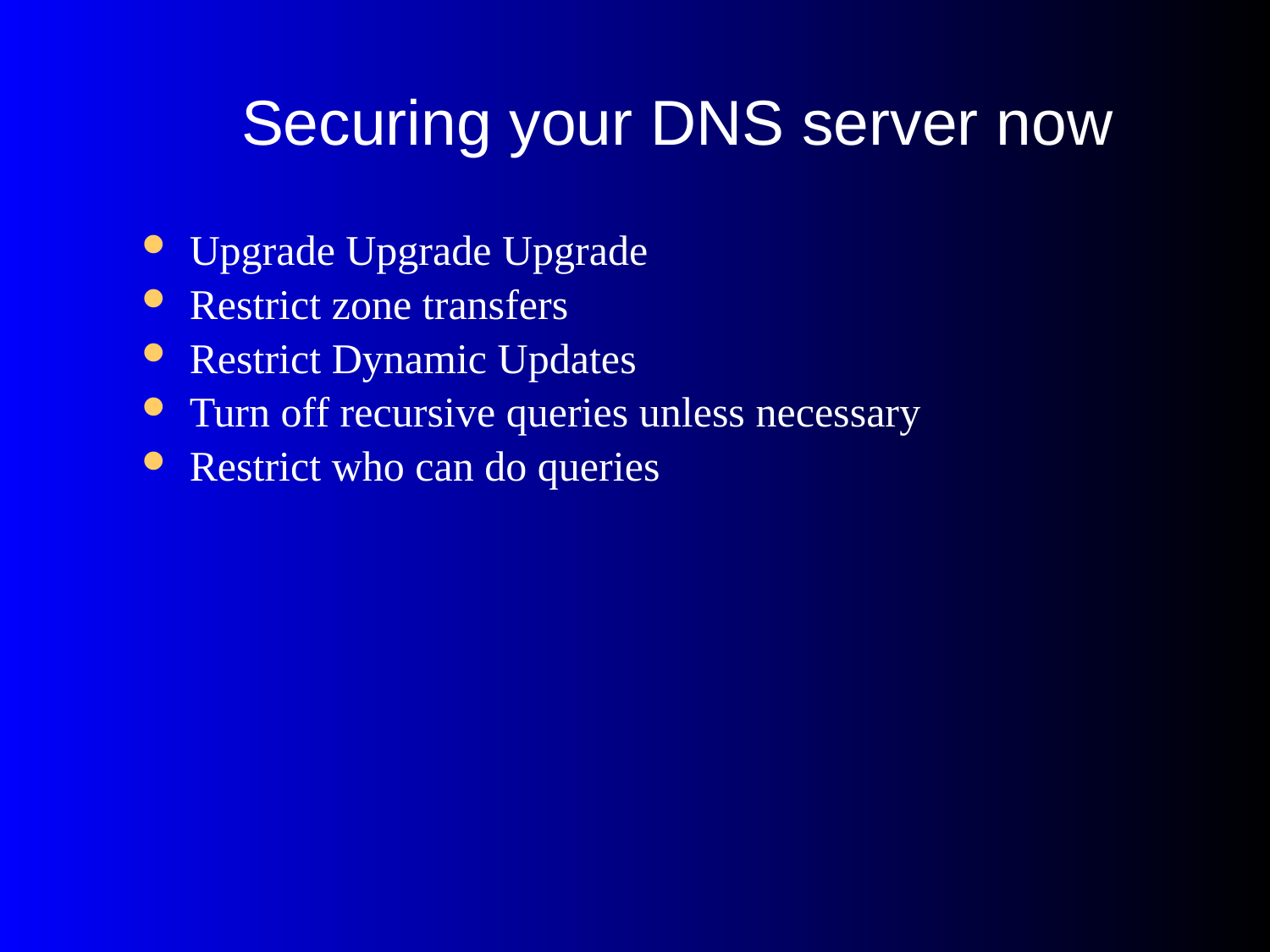

# Securing your DNS server now
Upgrade Upgrade Upgrade
Restrict zone transfers
Restrict Dynamic Updates
Turn off recursive queries unless necessary
Restrict who can do queries